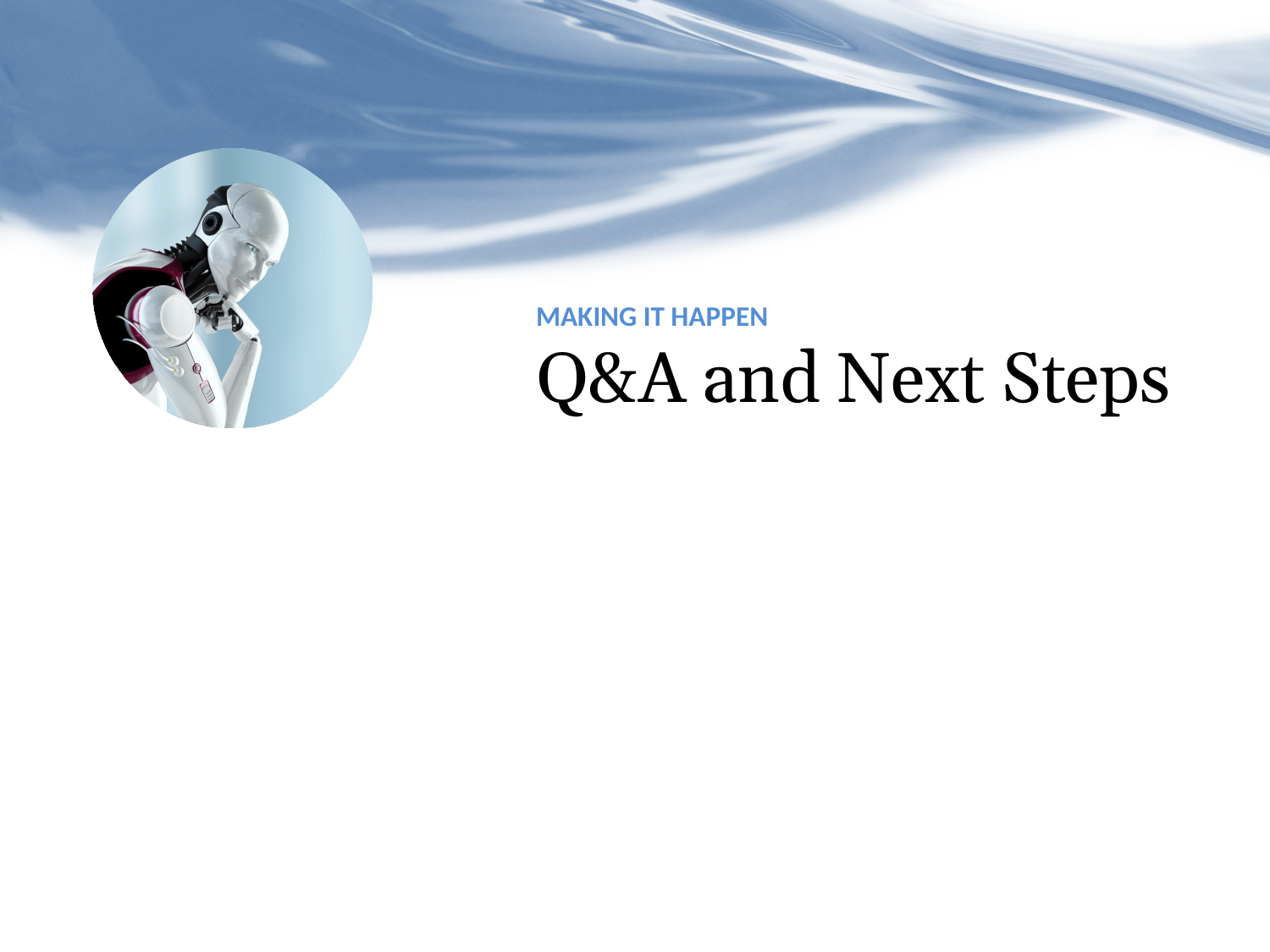

# MAKING IT HAPPEN Q&A and Next Steps